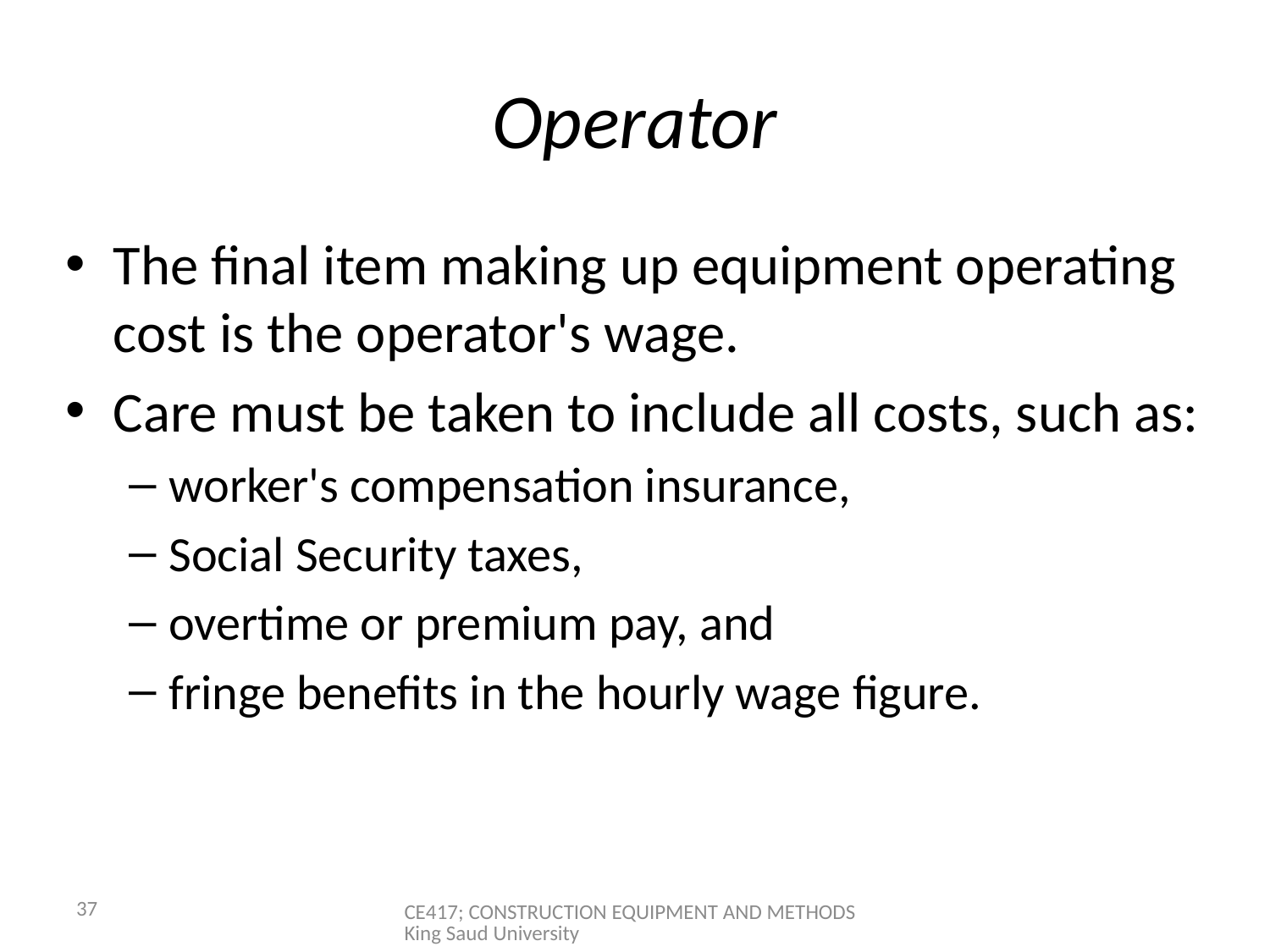

# Operator
The final item making up equipment operating cost is the operator's wage.
Care must be taken to include all costs, such as:
worker's compensation insurance,
Social Security taxes,
overtime or premium pay, and
fringe benefits in the hourly wage figure.

37
CE417; CONSTRUCTION EQUIPMENT AND METHODS King Saud University